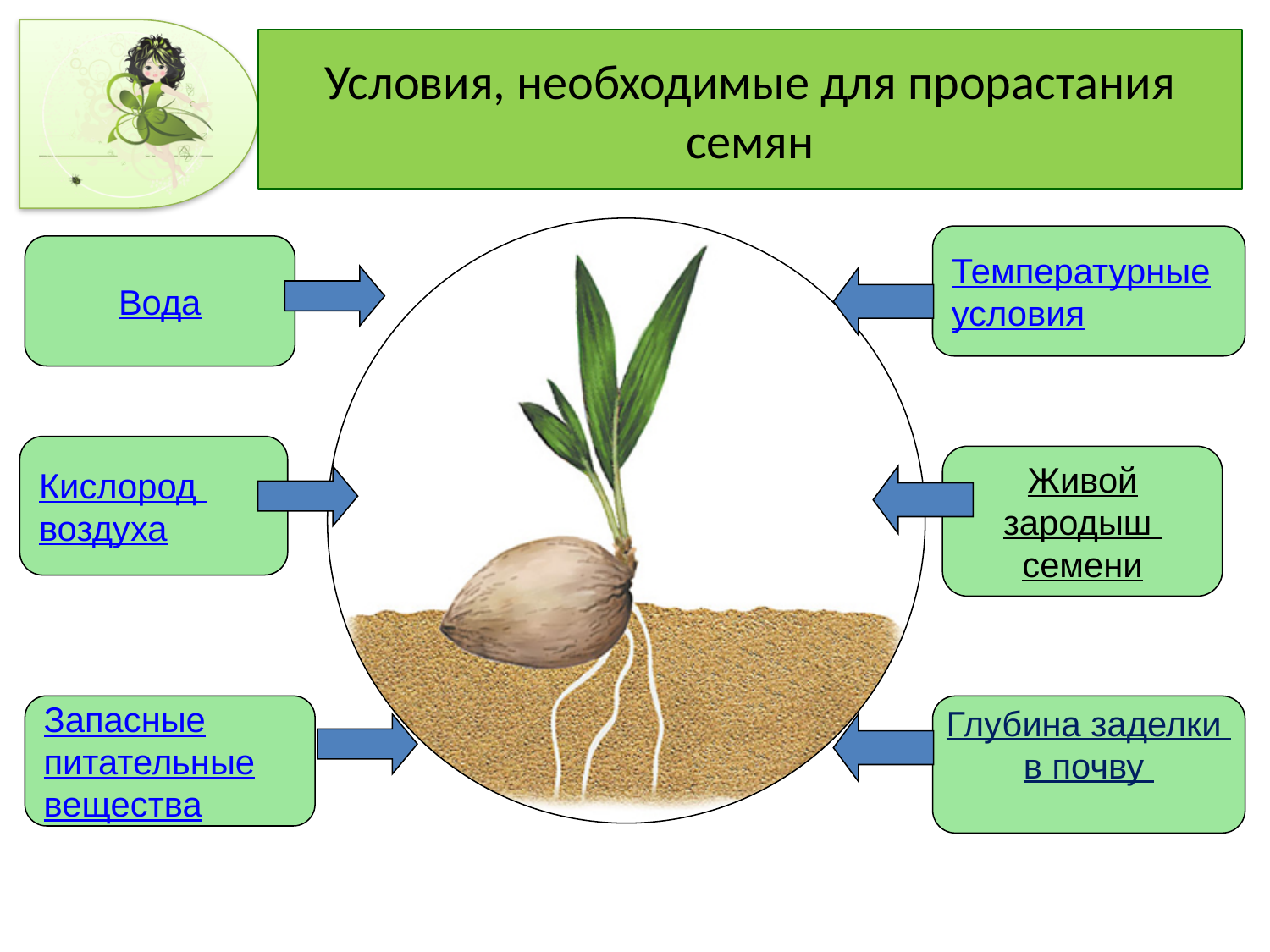

# Условия, необходимые для прорастания семян

Температурные
условия
Вода

Кислород
воздуха
Живой
зародыш
семени

Запасные
питательные
вещества
Глубина заделки
в почву